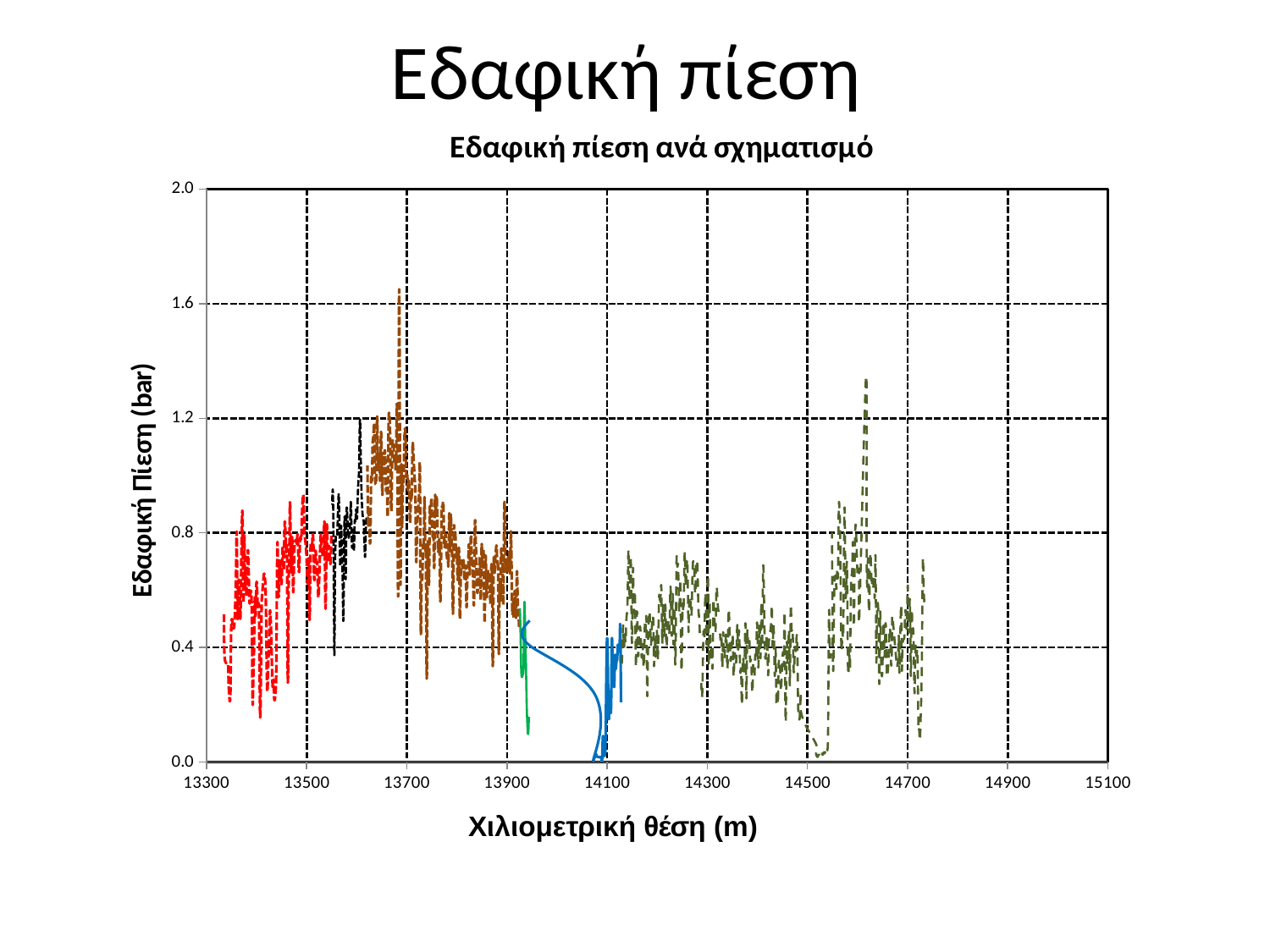

# Εδαφική πίεση

### Chart: Εδαφική πίεση ανά σχηματισμό

| Category |  |  |  |  |  |  |  |  |
|---|---|---|---|---|---|---|---|---|